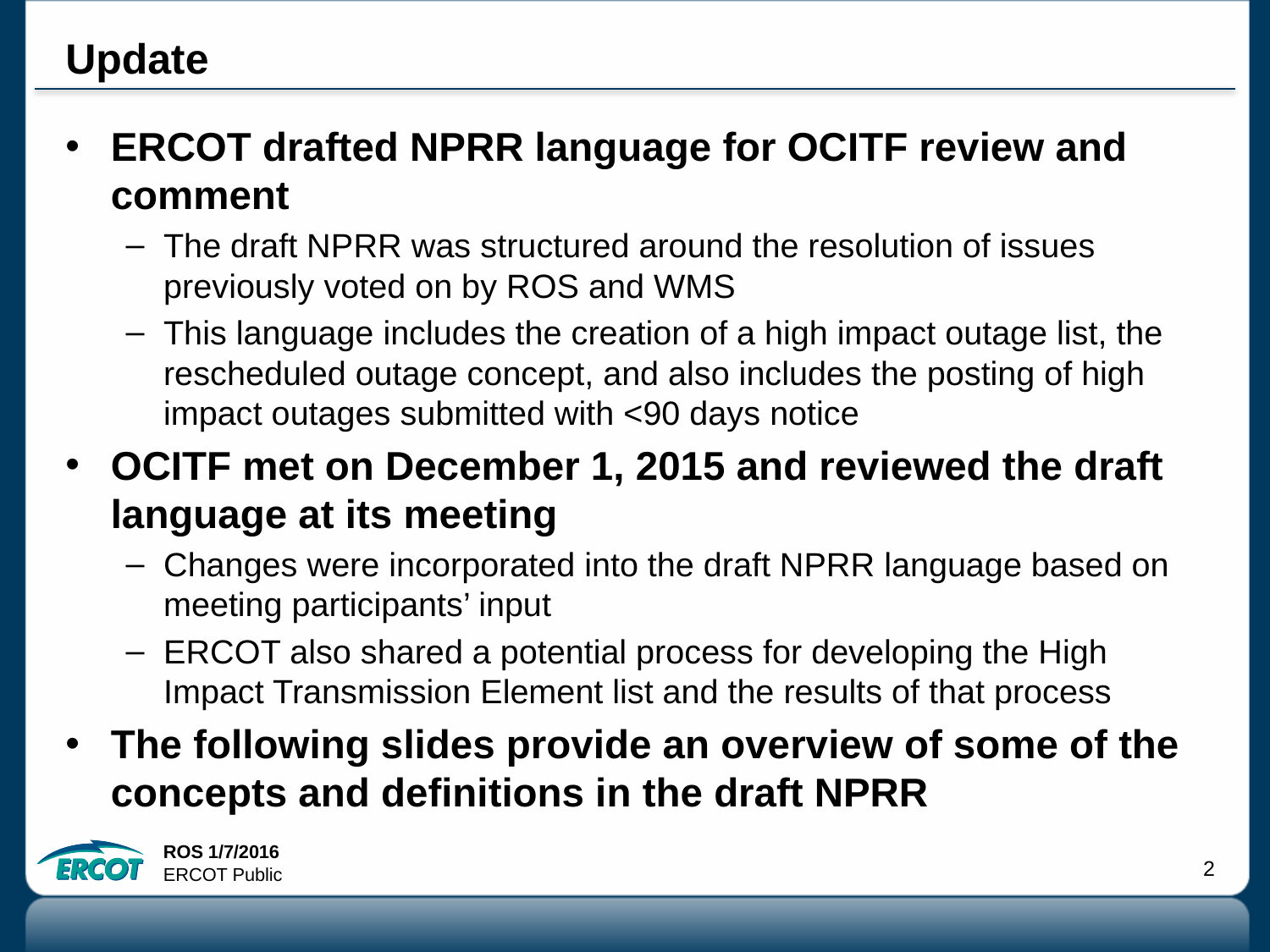

# Update
ERCOT drafted NPRR language for OCITF review and comment
The draft NPRR was structured around the resolution of issues previously voted on by ROS and WMS
This language includes the creation of a high impact outage list, the rescheduled outage concept, and also includes the posting of high impact outages submitted with <90 days notice
OCITF met on December 1, 2015 and reviewed the draft language at its meeting
Changes were incorporated into the draft NPRR language based on meeting participants’ input
ERCOT also shared a potential process for developing the High Impact Transmission Element list and the results of that process
The following slides provide an overview of some of the concepts and definitions in the draft NPRR